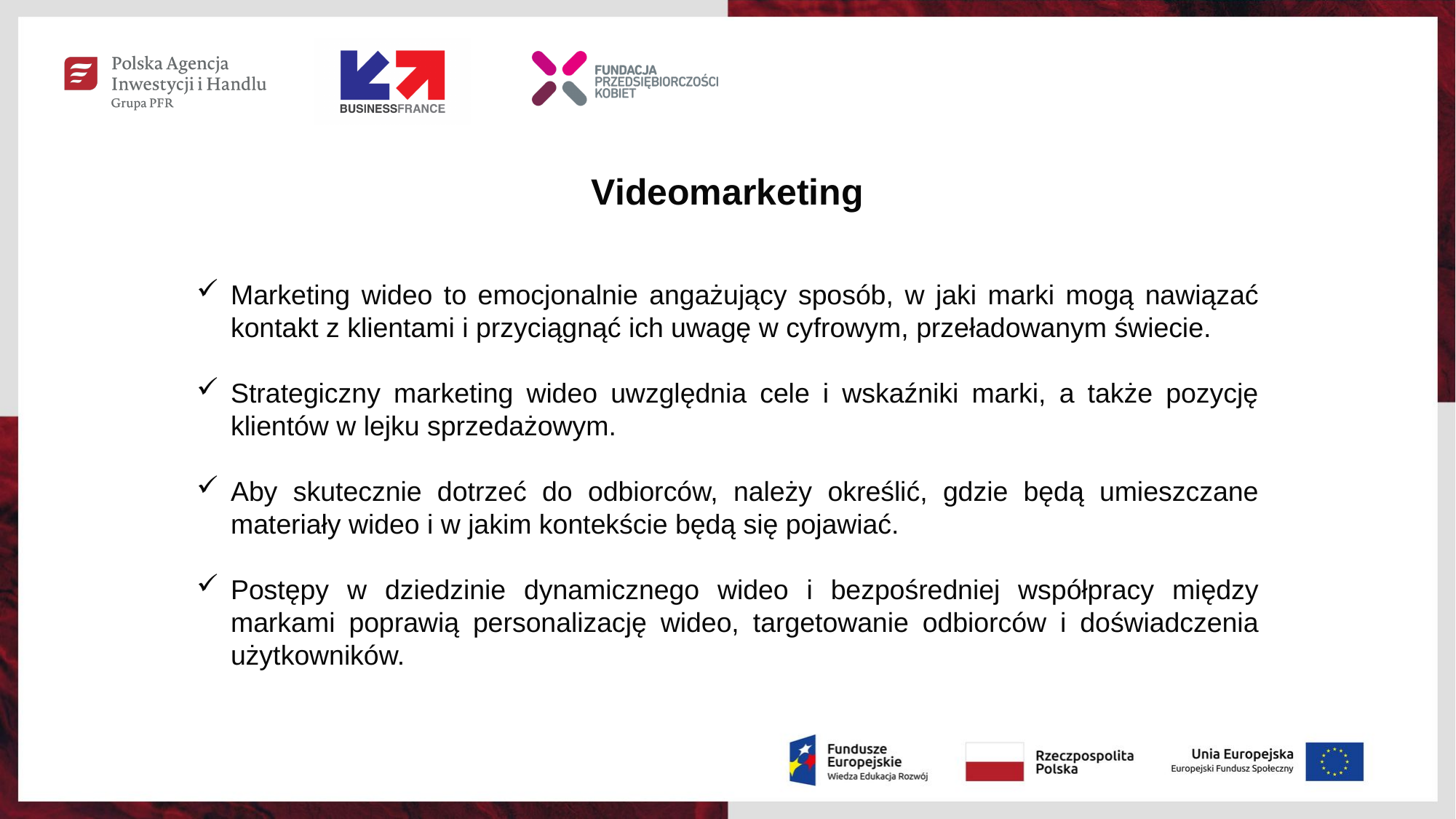

Videomarketing
Marketing wideo to emocjonalnie angażujący sposób, w jaki marki mogą nawiązać kontakt z klientami i przyciągnąć ich uwagę w cyfrowym, przeładowanym świecie.

Strategiczny marketing wideo uwzględnia cele i wskaźniki marki, a także pozycję klientów w lejku sprzedażowym.

Aby skutecznie dotrzeć do odbiorców, należy określić, gdzie będą umieszczane materiały wideo i w jakim kontekście będą się pojawiać.

Postępy w dziedzinie dynamicznego wideo i bezpośredniej współpracy między markami poprawią personalizację wideo, targetowanie odbiorców i doświadczenia użytkowników.